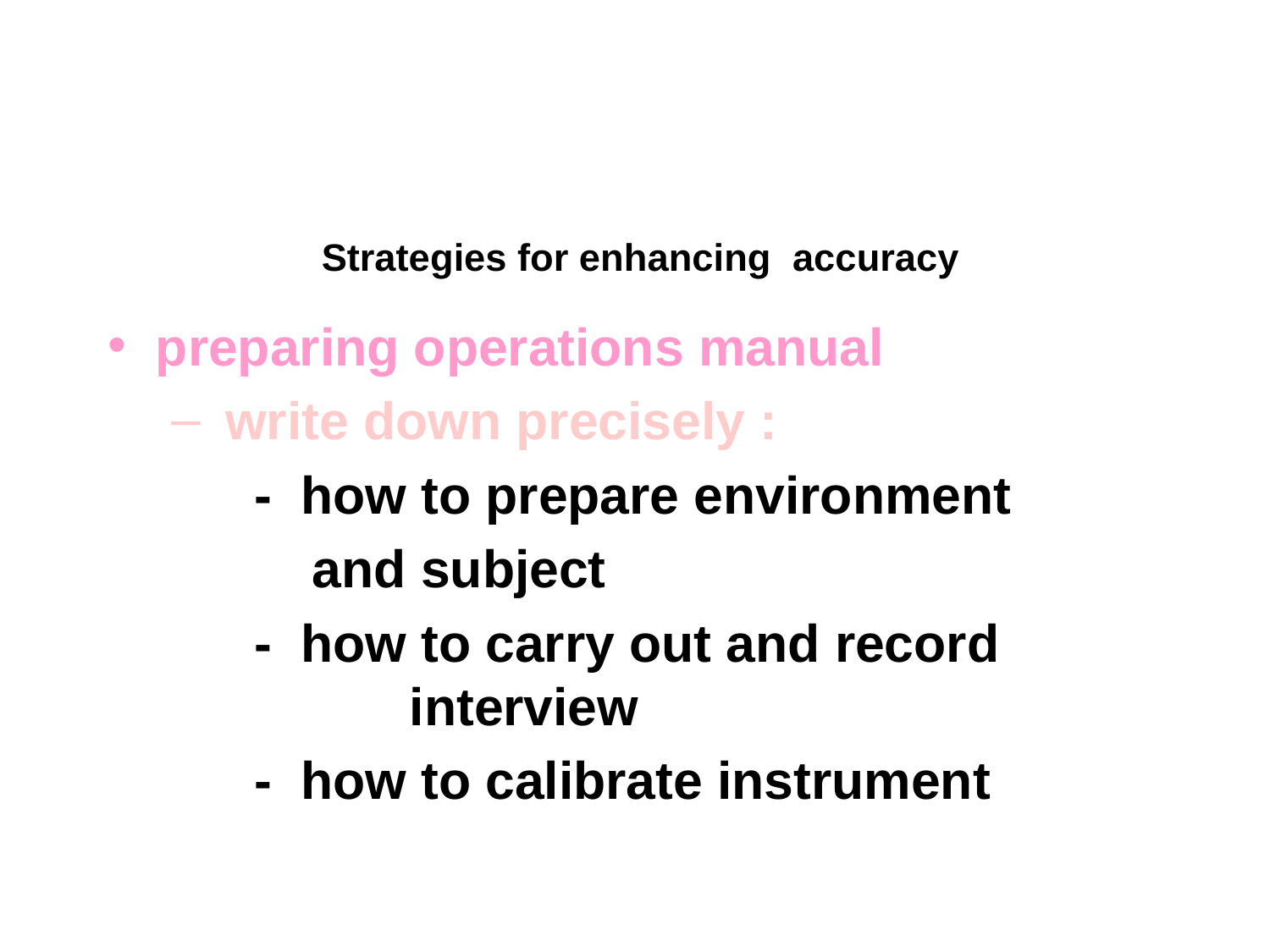

# Strategies for enhancing  accuracy
preparing operations manual
 write down precisely :
          -  how to prepare environment
              and subject
          -  how to carry out and record 			interview
          -  how to calibrate instrument